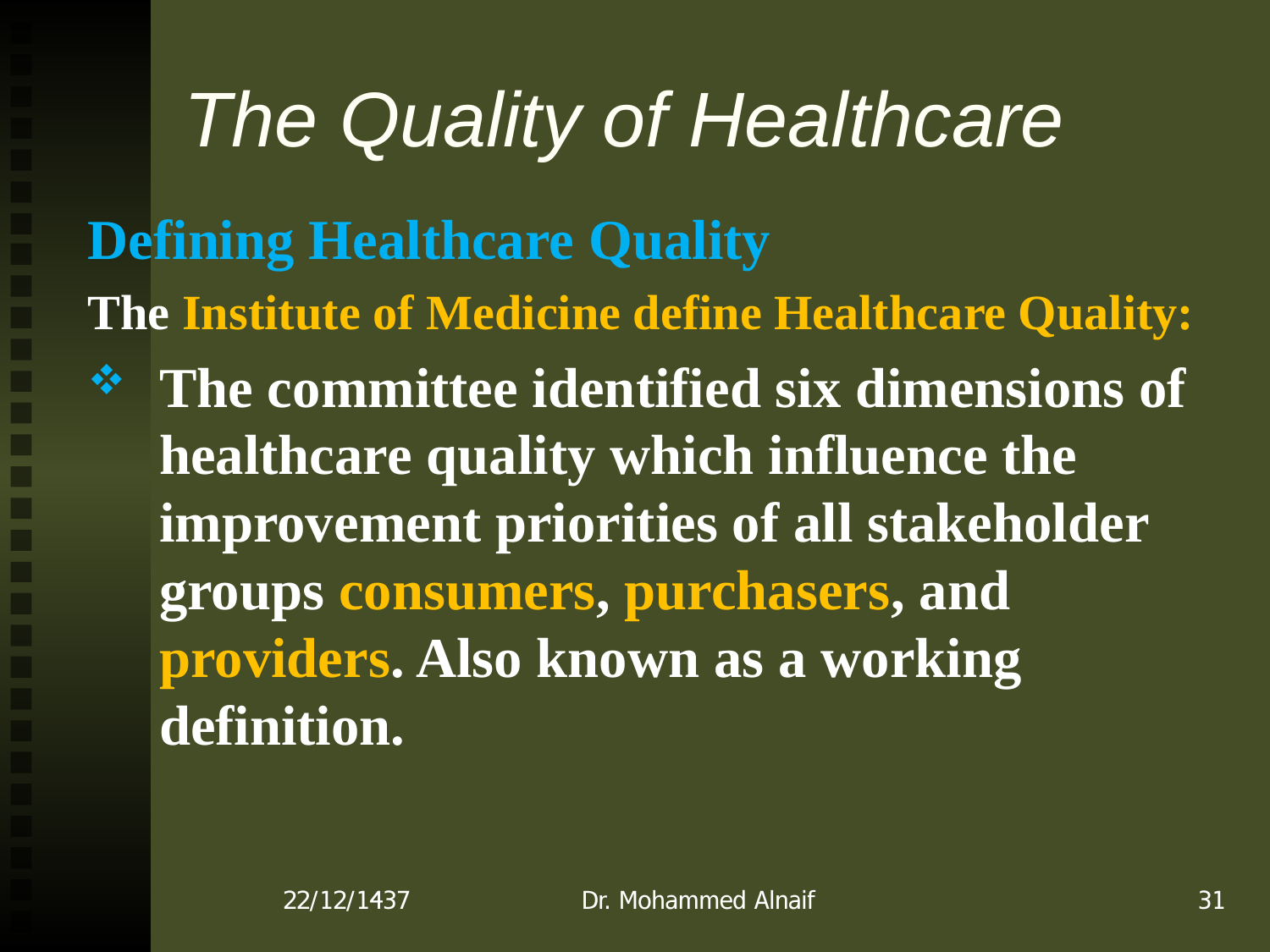

# The Quality of Healthcare
Defining Healthcare Quality
The Institute of Medicine define Healthcare Quality:
The committee identified six dimensions of healthcare quality which influence the improvement priorities of all stakeholder groups consumers, purchasers, and providers. Also known as a working definition.
22/12/1437
Dr. Mohammed Alnaif
31